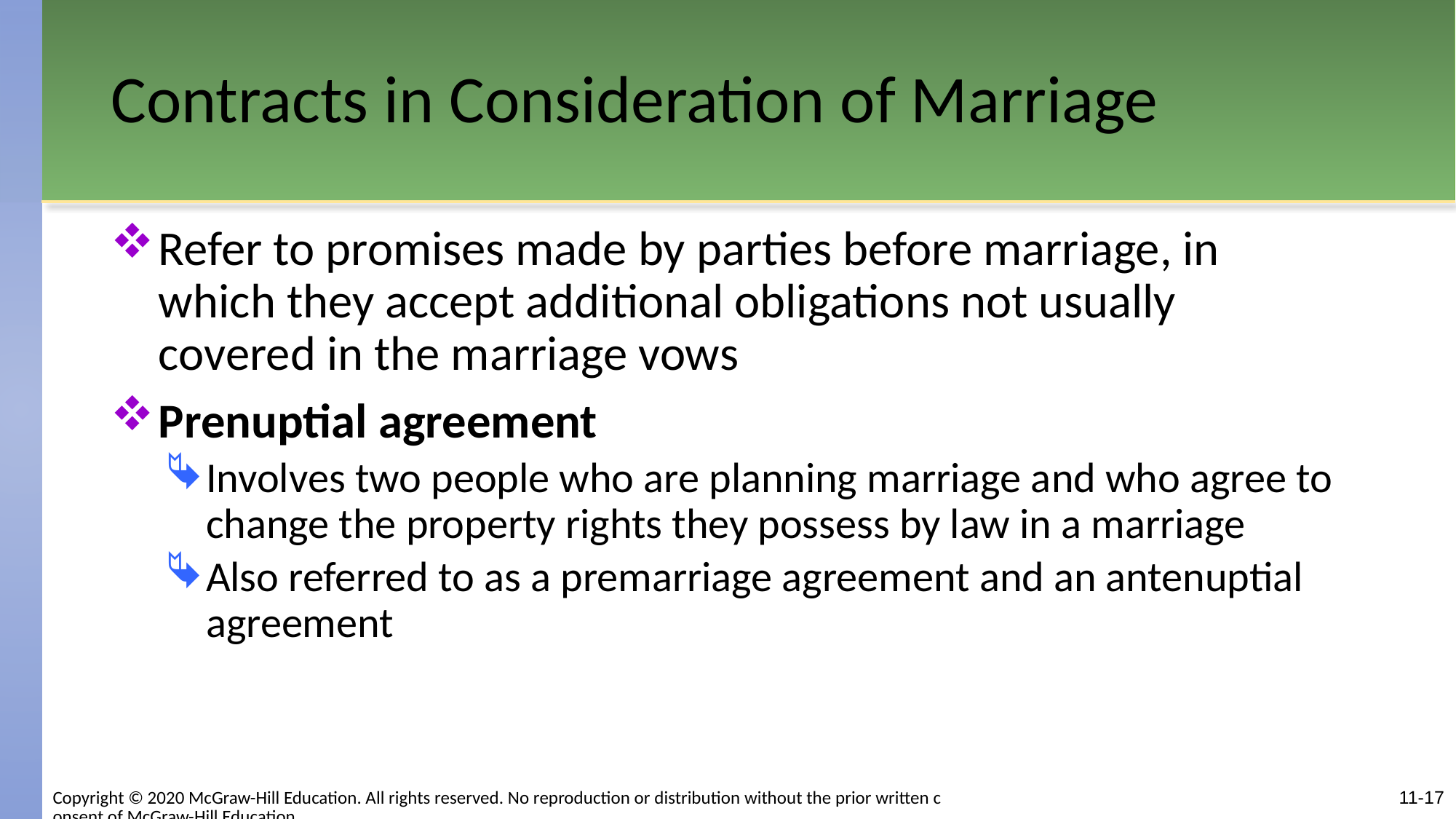

# Contracts in Consideration of Marriage
Refer to promises made by parties before marriage, in which they accept additional obligations not usually covered in the marriage vows
Prenuptial agreement
Involves two people who are planning marriage and who agree to change the property rights they possess by law in a marriage
Also referred to as a premarriage agreement and an antenuptial agreement
Copyright © 2020 McGraw-Hill Education. All rights reserved. No reproduction or distribution without the prior written consent of McGraw-Hill Education.
11-17